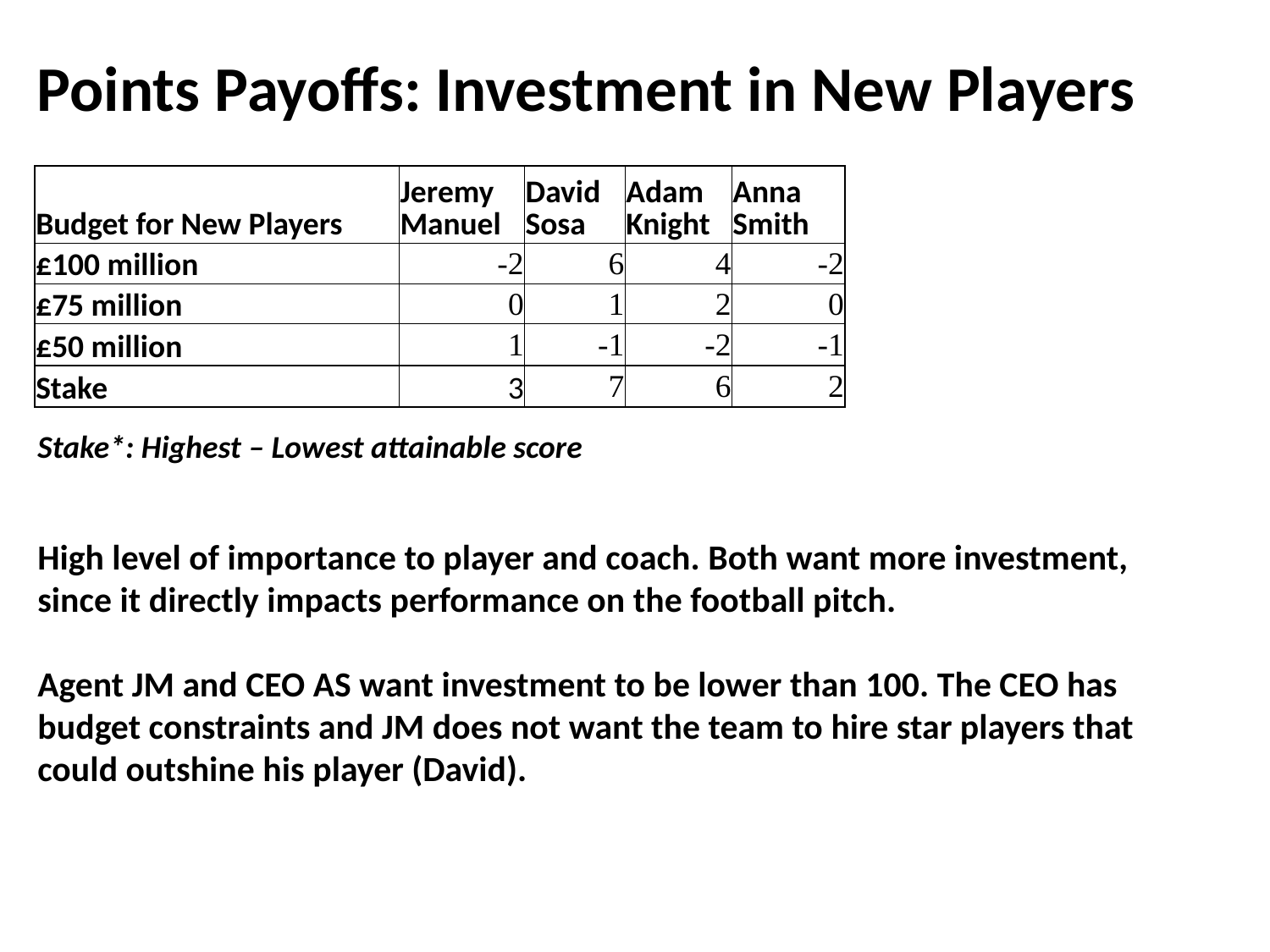

# Points Payoffs: Investment in New Players
| Budget for New Players | Jeremy Manuel | David Sosa | Adam Knight | Anna Smith |
| --- | --- | --- | --- | --- |
| £100 million | -2 | 6 | 4 | -2 |
| £75 million | 0 | 1 | 2 | 0 |
| £50 million | 1 | -1 | -2 | -1 |
| Stake | 3 | 7 | 6 | 2 |
Stake*: Highest – Lowest attainable score
High level of importance to player and coach. Both want more investment, since it directly impacts performance on the football pitch.

Agent JM and CEO AS want investment to be lower than 100. The CEO has budget constraints and JM does not want the team to hire star players that could outshine his player (David).